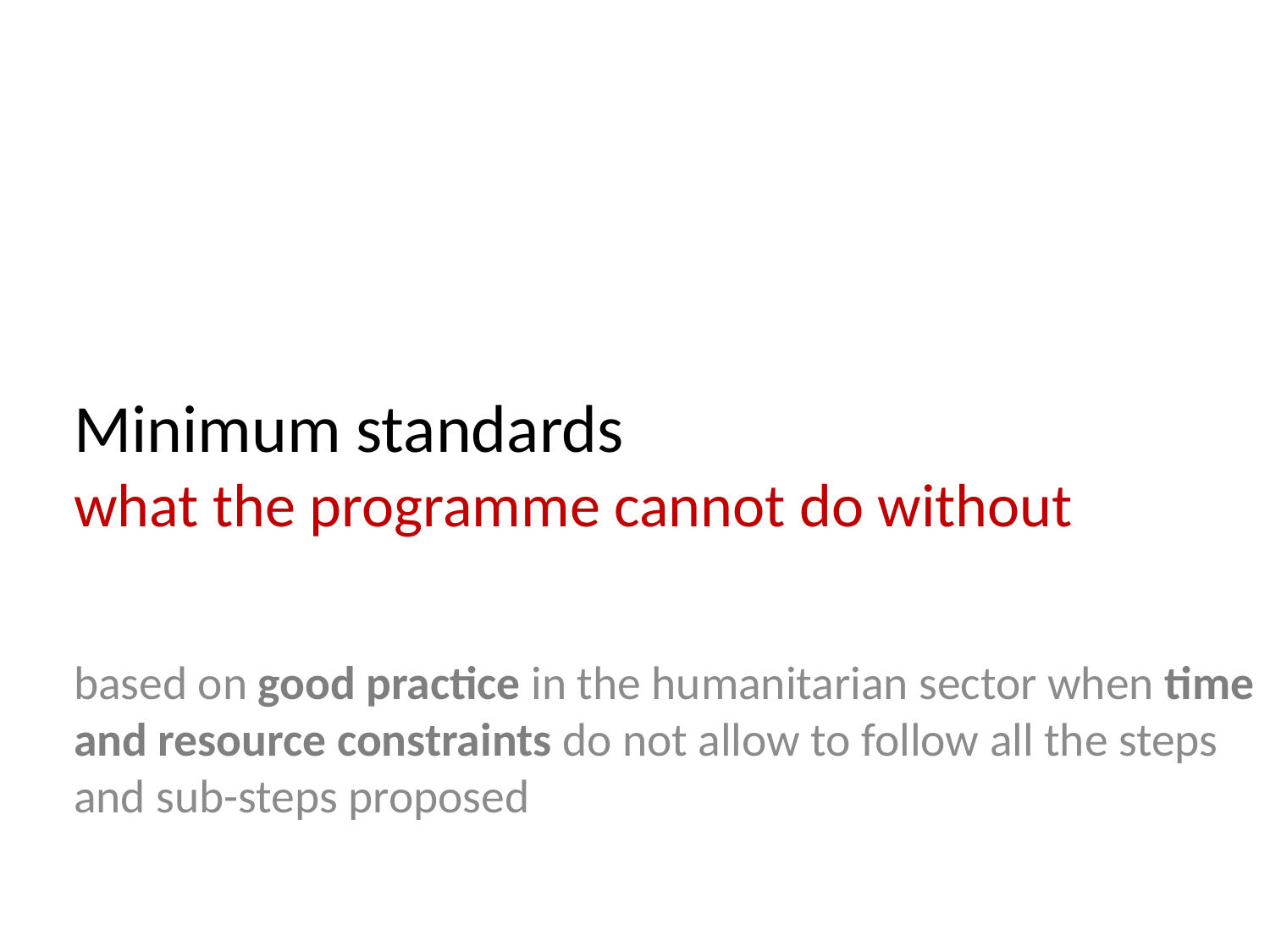

Minimum standards
what the programme cannot do without

based on good practice in the humanitarian sector when time and resource constraints do not allow to follow all the steps and sub-steps proposed